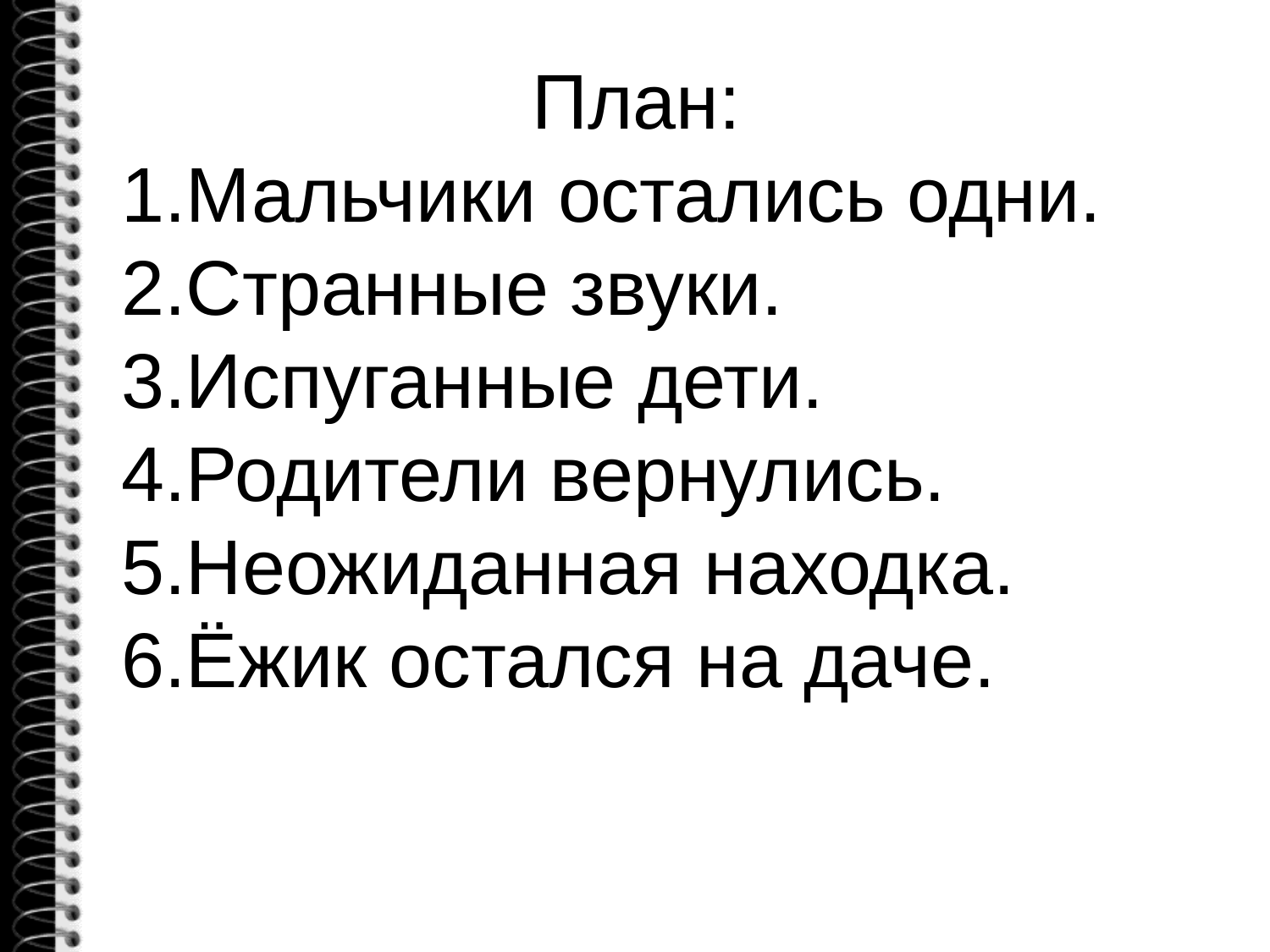

План:
Мальчики остались одни.
Странные звуки.
Испуганные дети.
Родители вернулись.
Неожиданная находка.
Ёжик остался на даче.